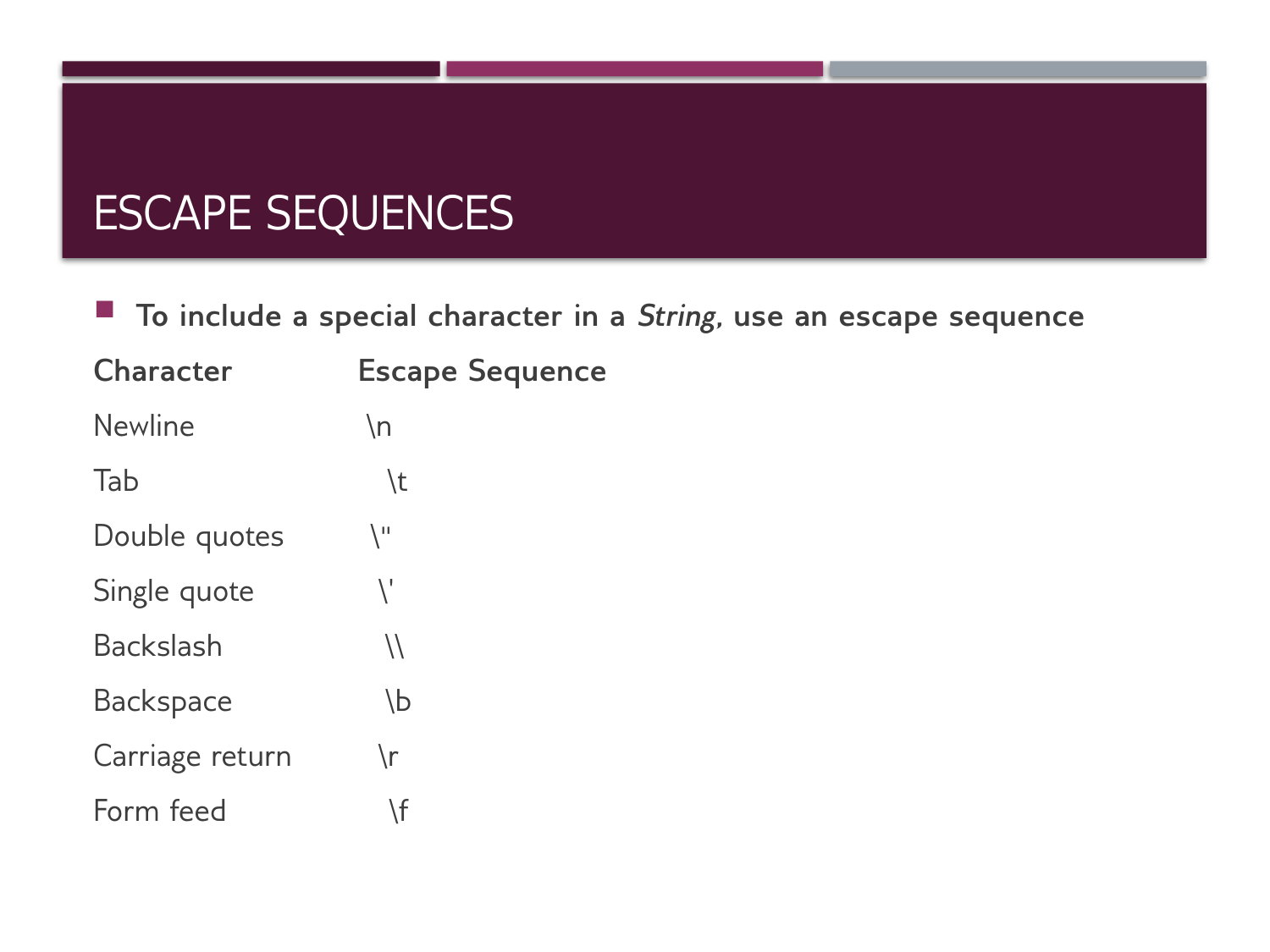

# Escape Sequences
To include a special character in a String, use an escape sequence
Character             Escape Sequence
Newline                  \n
Tab                          \t
Double quotes         \"
Single quote             \'
Backslash                 \\
Backspace                \b
Carriage return         \r
Form feed                 \f